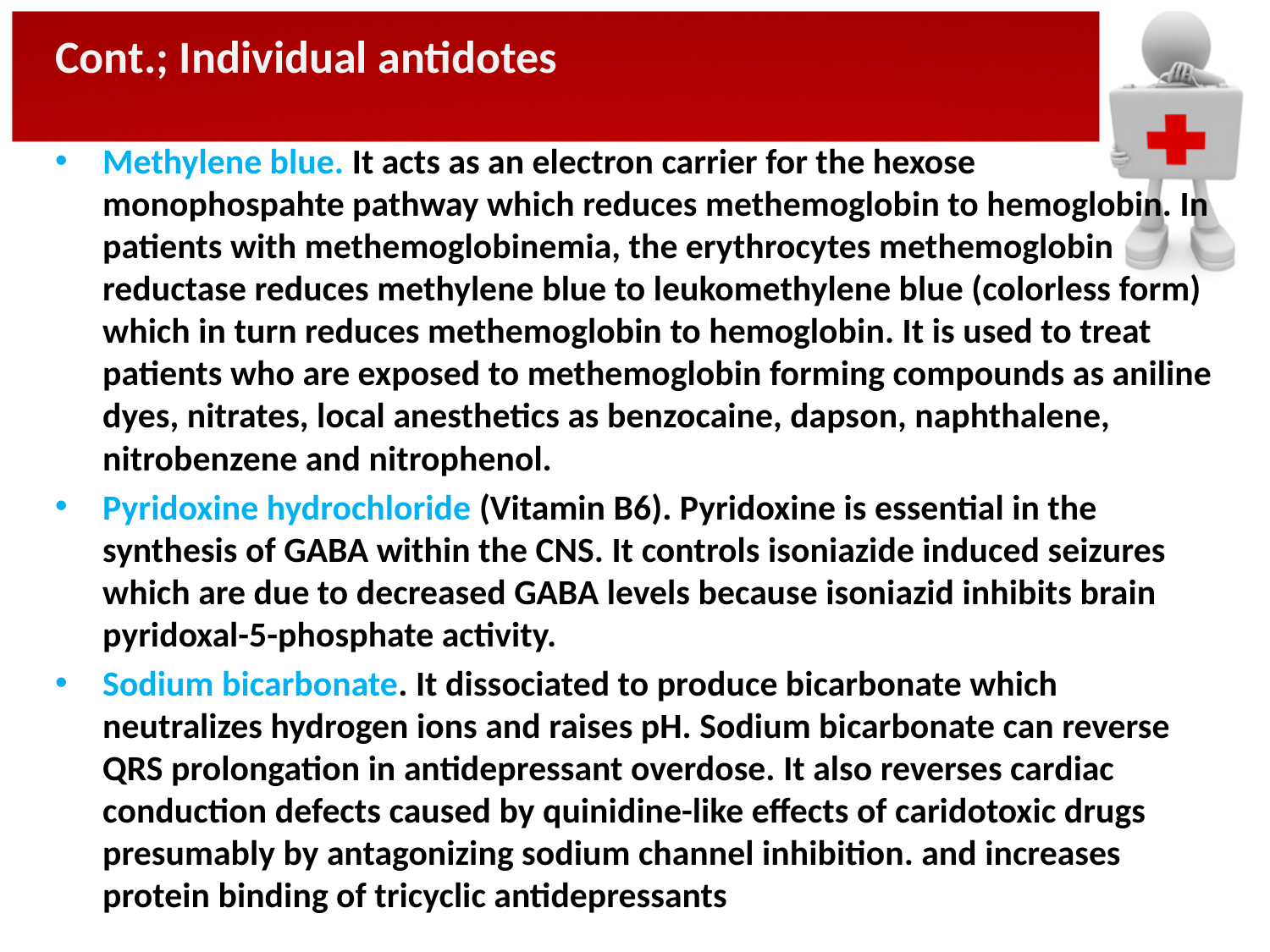

Cont.; Individual antidotes

Methylene blue. It acts as an electron carrier for the hexose monophospahte pathway which reduces methemoglobin to hemoglobin. In patients with methemoglobinemia, the erythrocytes methemoglobin reductase reduces methylene blue to leukomethylene blue (colorless form) which in turn reduces methemoglobin to hemoglobin. It is used to treat patients who are exposed to methemoglobin forming compounds as aniline dyes, nitrates, local anesthetics as benzocaine, dapson, naphthalene, nitrobenzene and nitrophenol.
Pyridoxine hydrochloride (Vitamin B6). Pyridoxine is essential in the synthesis of GABA within the CNS. It controls isoniazide induced seizures which are due to decreased GABA levels because isoniazid inhibits brain pyridoxal-5-phosphate activity.
Sodium bicarbonate. It dissociated to produce bicarbonate which neutralizes hydrogen ions and raises pH. Sodium bicarbonate can reverse QRS prolongation in antidepressant overdose. It also reverses cardiac conduction defects caused by quinidine-like effects of caridotoxic drugs presumably by antagonizing sodium channel inhibition. and increases protein binding of tricyclic antidepressants